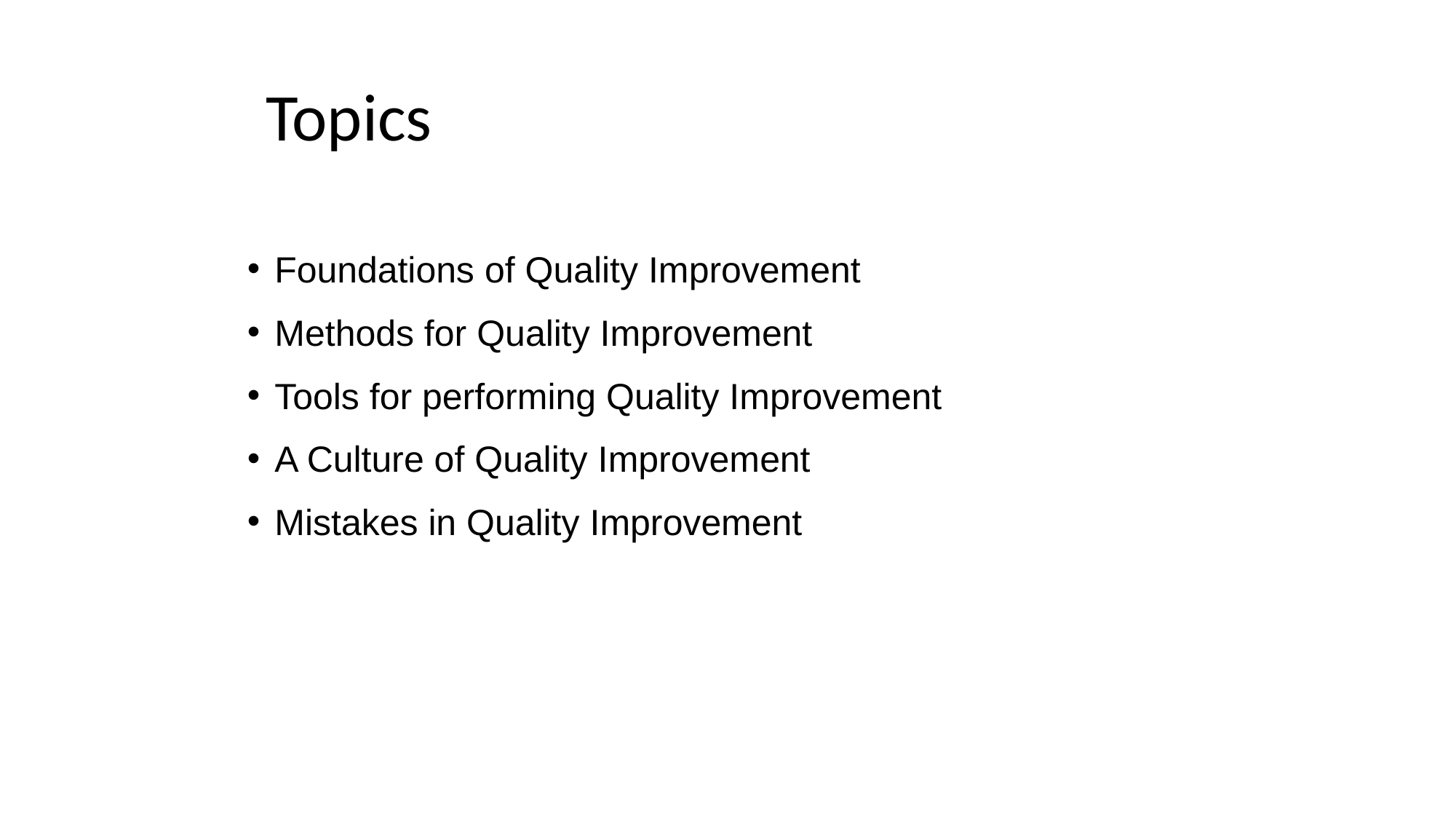

Topics
Foundations of Quality Improvement
Methods for Quality Improvement
Tools for performing Quality Improvement
A Culture of Quality Improvement
Mistakes in Quality Improvement